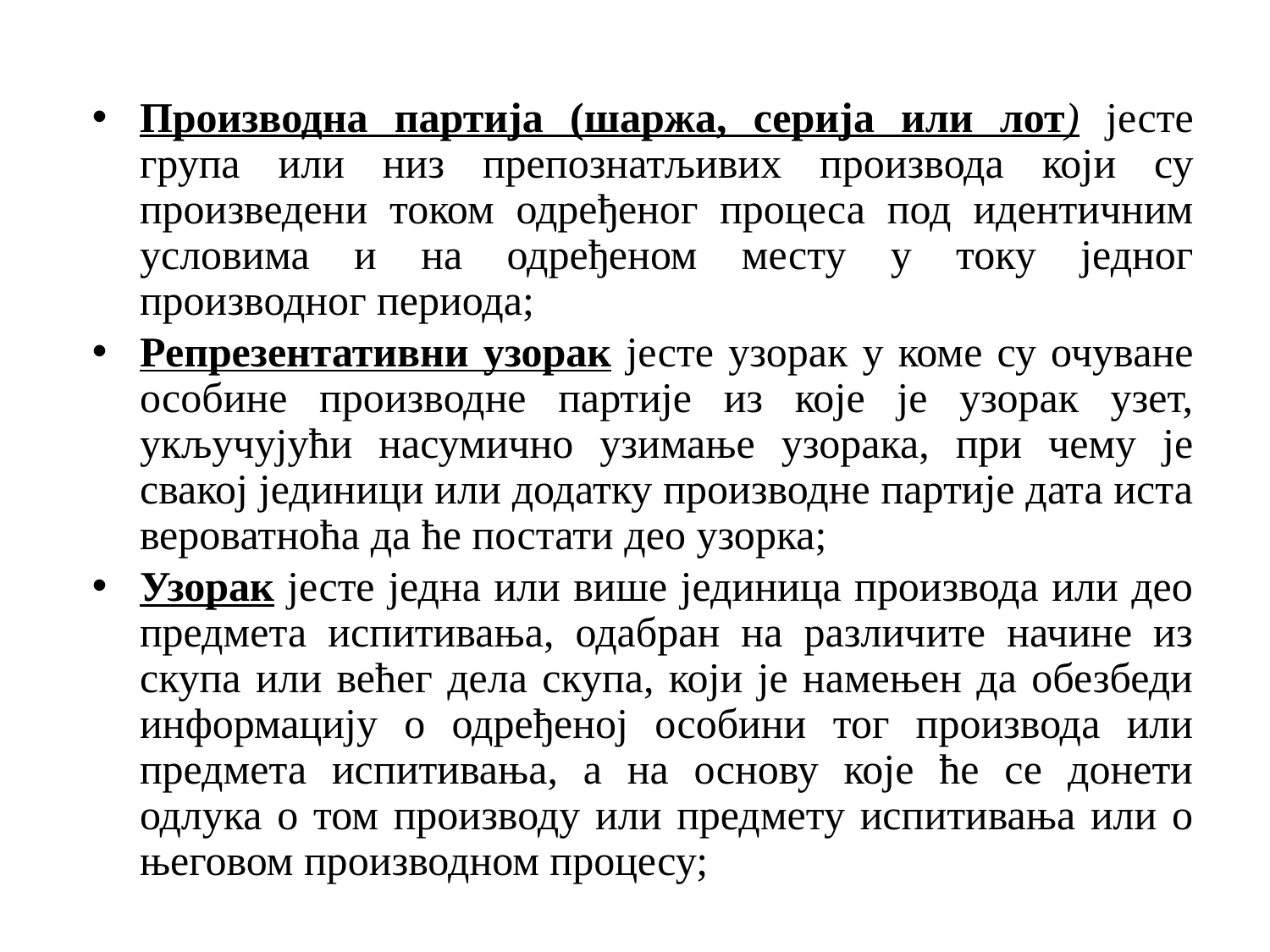

Производна партија (шаржа, серија или лот) јесте група или низ препознатљивих производа који су произведени током одређеног процеса под идентичним условима и на одређеном месту у току једног производног периода;
Репрезентативни узорак јесте узорак у коме су очуване особине производне партије из које је узорак узет, укључујући насумично узимање узорака, при чему је свакој јединици или додатку производне партије дата иста вероватноћа да ће постати део узорка;
Узорак јесте једна или више јединица производа или део предмета испитивања, одабран на различите начине из скупа или већег дела скупа, који је намењен да обезбеди информацију о одређеној особини тог производа или предмета испитивања, а на основу које ће се донети одлука о том производу или предмету испитивања или о његовом производном процесу;